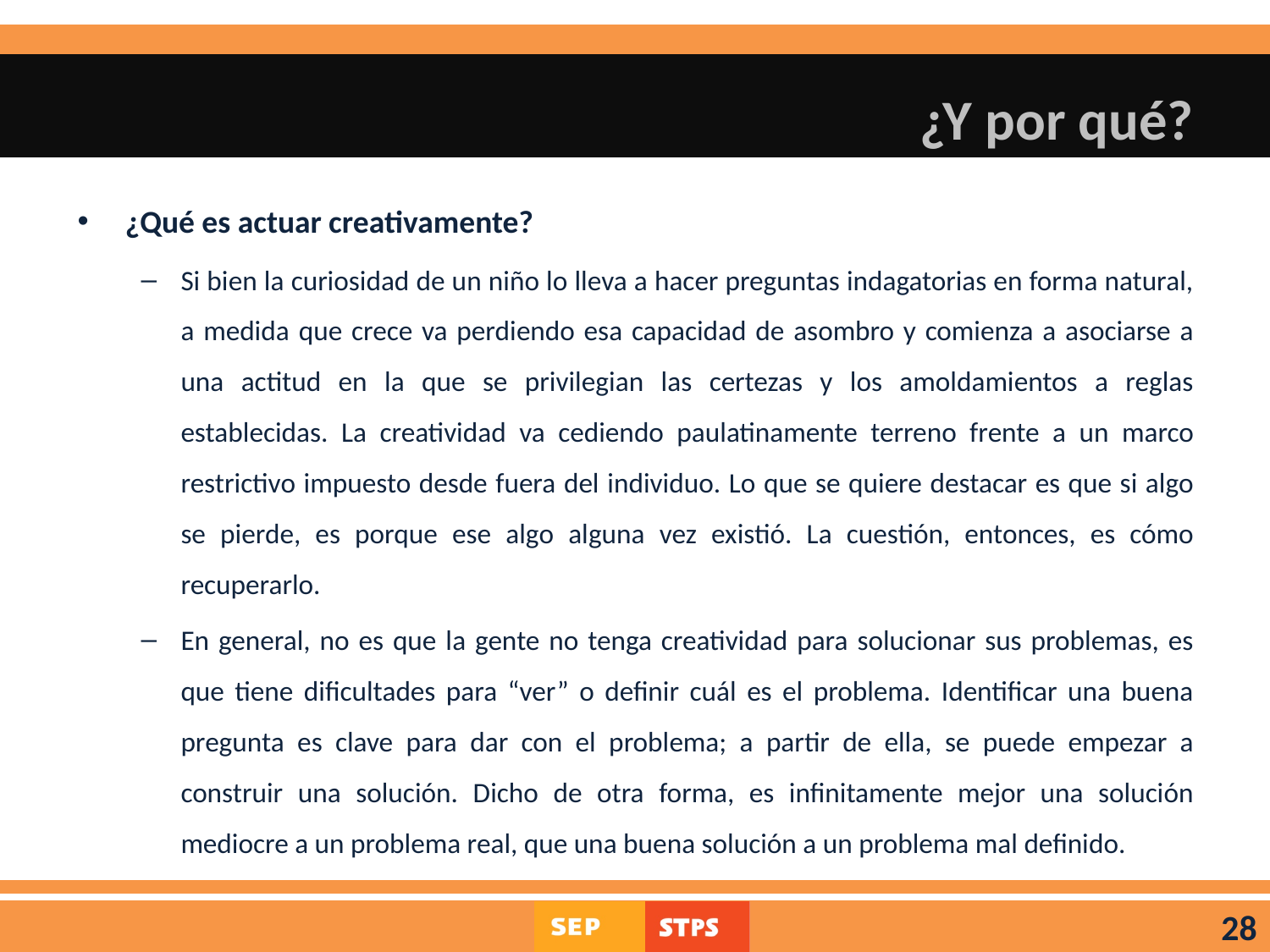

# ¿Y por qué?
¿Qué es actuar creativamente?
Si bien la curiosidad de un niño lo lleva a hacer preguntas indagatorias en forma natural, a medida que crece va perdiendo esa capacidad de asombro y comienza a asociarse a una actitud en la que se privilegian las certezas y los amoldamientos a reglas establecidas. La creatividad va cediendo paulatinamente terreno frente a un marco restrictivo impuesto desde fuera del individuo. Lo que se quiere destacar es que si algo se pierde, es porque ese algo alguna vez existió. La cuestión, entonces, es cómo recuperarlo.
En general, no es que la gente no tenga creatividad para solucionar sus problemas, es que tiene dificultades para “ver” o definir cuál es el problema. Identificar una buena pregunta es clave para dar con el problema; a partir de ella, se puede empezar a construir una solución. Dicho de otra forma, es infinitamente mejor una solución mediocre a un problema real, que una buena solución a un problema mal definido.
28